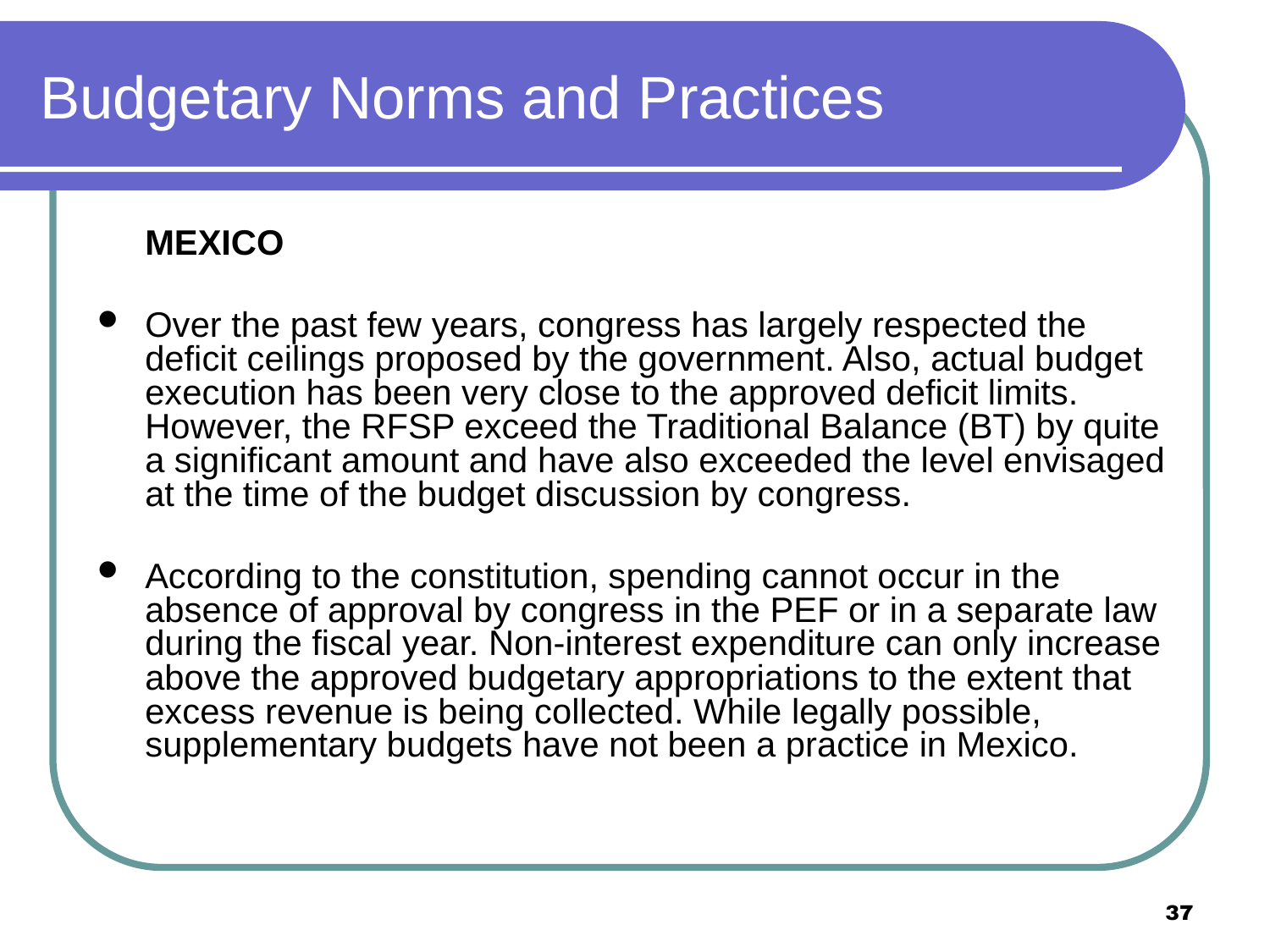

# Budgetary Norms and Practices
	MEXICO

Over the past few years, congress has largely respected the deficit ceilings proposed by the government. Also, actual budget execution has been very close to the approved deficit limits. However, the RFSP exceed the Traditional Balance (BT) by quite a significant amount and have also exceeded the level envisaged at the time of the budget discussion by congress.

According to the constitution, spending cannot occur in the absence of approval by congress in the PEF or in a separate law during the fiscal year. Non-interest expenditure can only increase above the approved budgetary appropriations to the extent that excess revenue is being collected. While legally possible, supplementary budgets have not been a practice in Mexico.

37